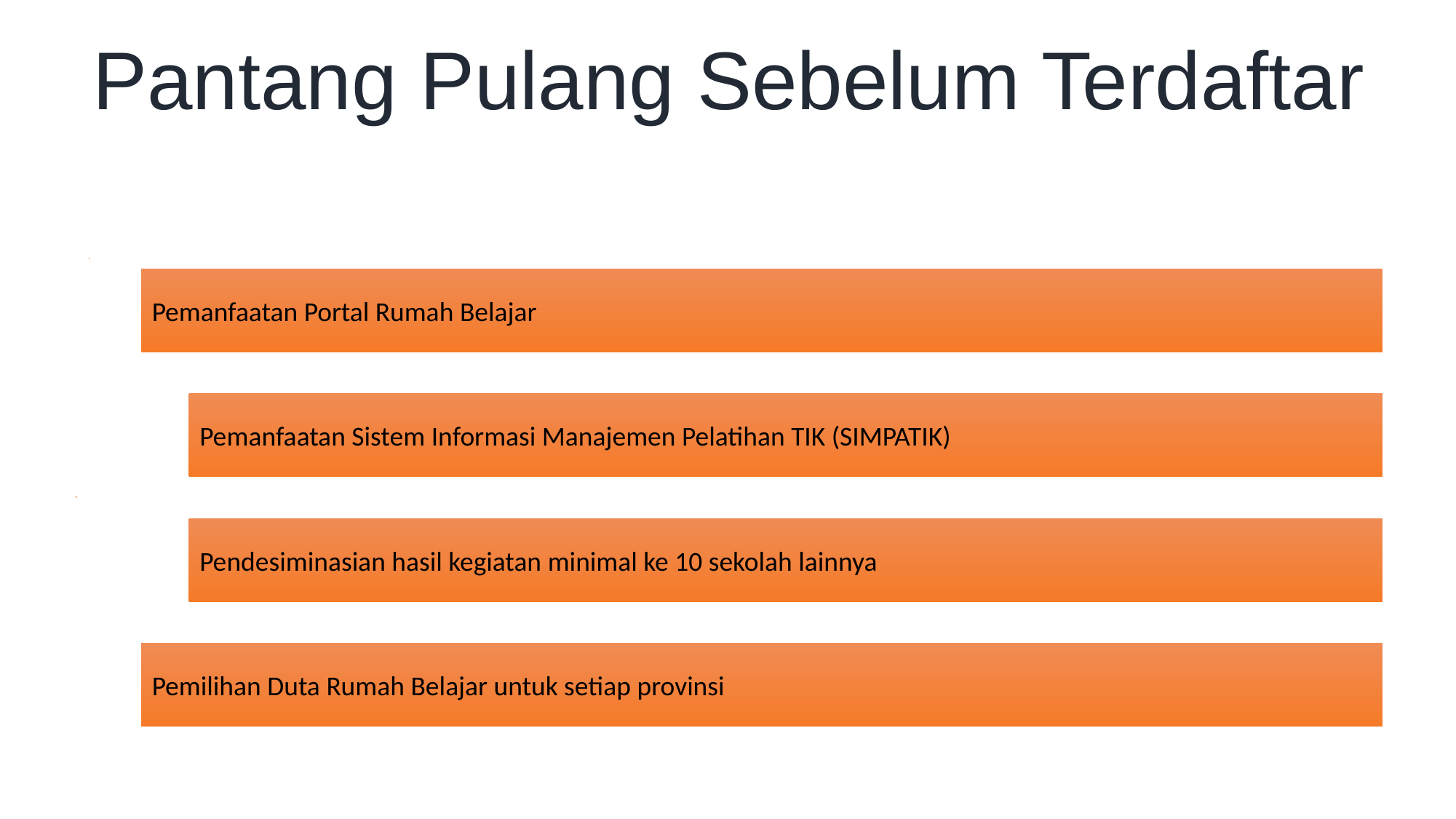

# Pantang Pulang Sebelum Terdaftar
Pemanfaatan Portal Rumah Belajar
Pemanfaatan Sistem Informasi Manajemen Pelatihan TIK (SIMPATIK)
Pendesiminasian hasil kegiatan minimal ke 10 sekolah lainnya
Pemilihan Duta Rumah Belajar untuk setiap provinsi